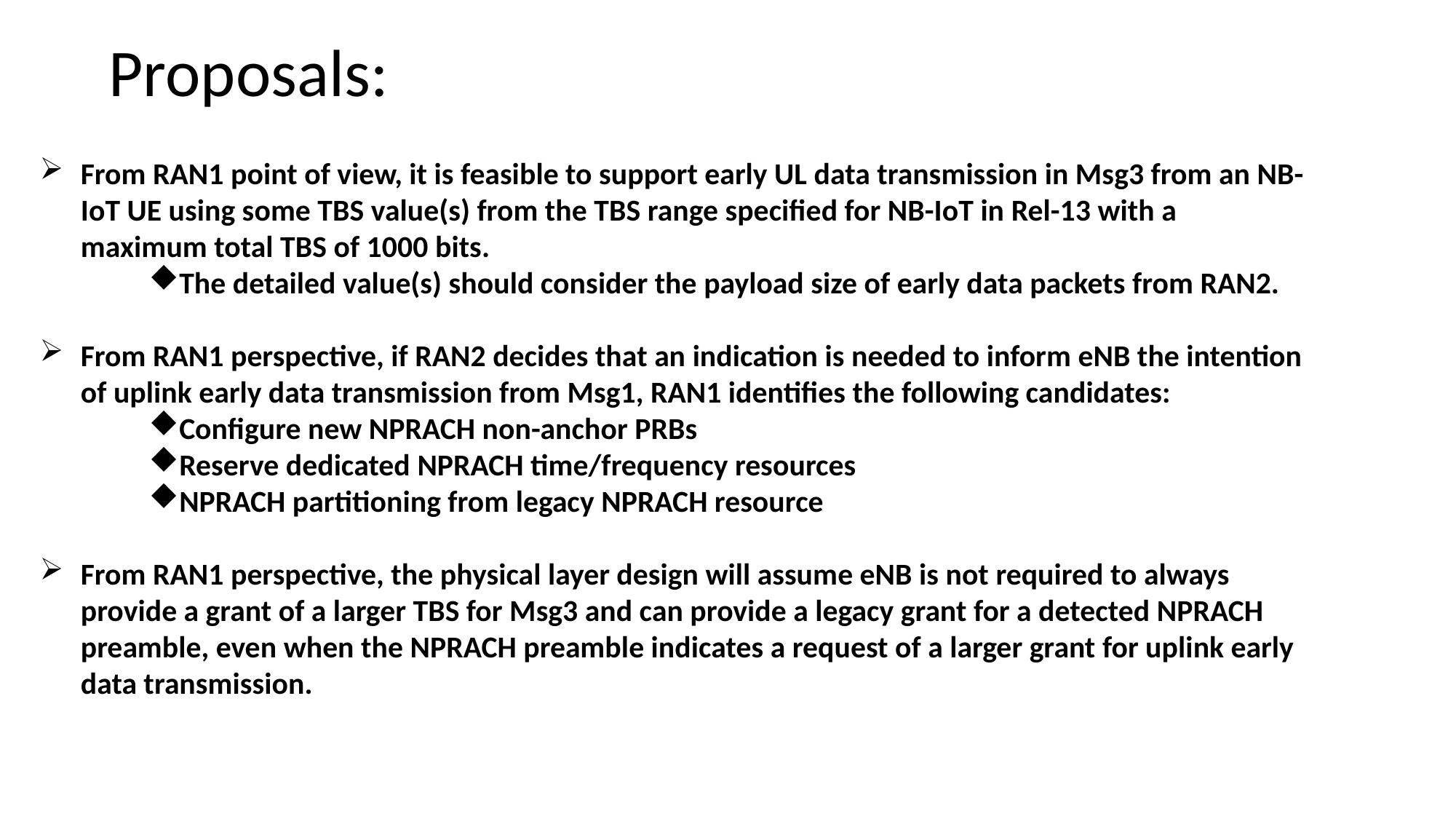

Proposals:
From RAN1 point of view, it is feasible to support early UL data transmission in Msg3 from an NB-IoT UE using some TBS value(s) from the TBS range specified for NB-IoT in Rel-13 with a maximum total TBS of 1000 bits.
The detailed value(s) should consider the payload size of early data packets from RAN2.

From RAN1 perspective, if RAN2 decides that an indication is needed to inform eNB the intention of uplink early data transmission from Msg1, RAN1 identifies the following candidates:
Configure new NPRACH non-anchor PRBs
Reserve dedicated NPRACH time/frequency resources
NPRACH partitioning from legacy NPRACH resource

From RAN1 perspective, the physical layer design will assume eNB is not required to always provide a grant of a larger TBS for Msg3 and can provide a legacy grant for a detected NPRACH preamble, even when the NPRACH preamble indicates a request of a larger grant for uplink early data transmission.